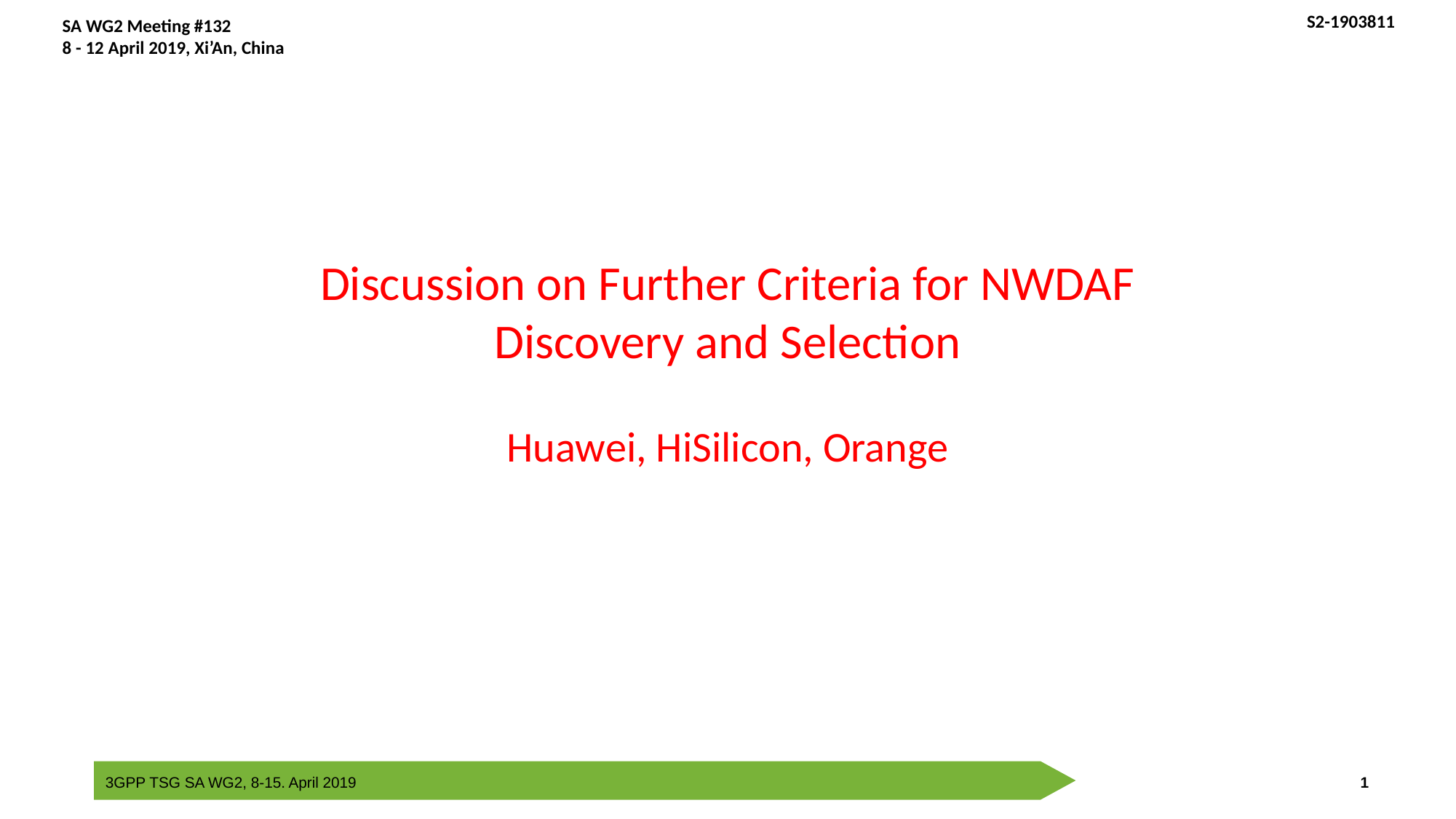

# Discussion on Further Criteria for NWDAF Discovery and Selection Huawei, HiSilicon, Orange